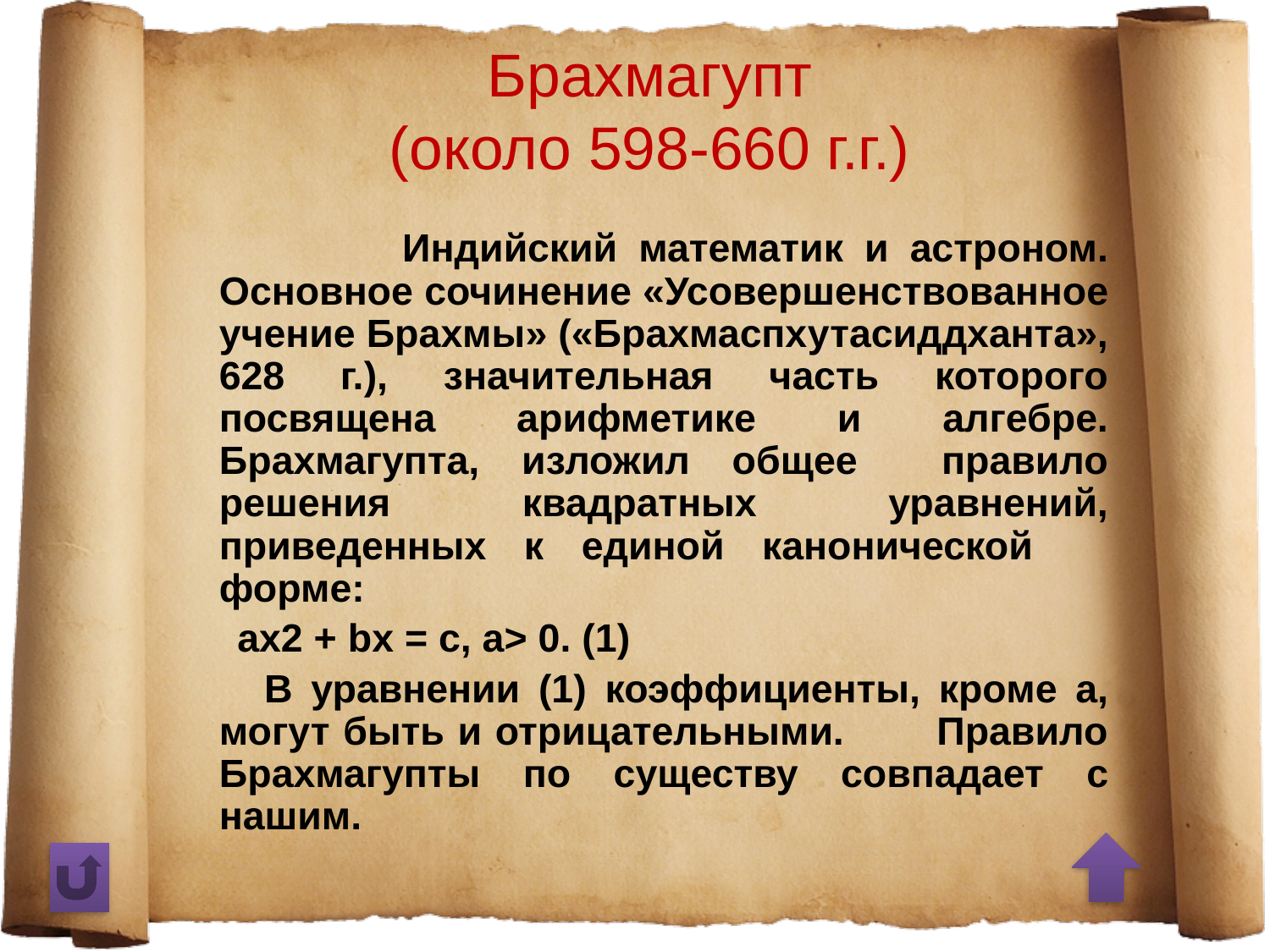

# Брахмагупт (около 598-660 г.г.)
            Индийский математик и астроном. Основное сочинение «Усовершенствованное учение Брахмы» («Брахмаспхутасиддханта», 628 г.), значительная часть которого посвящена арифметике и алгебре. Брахмагупта, изложил общее  правило решения квадратных уравнений, приведенных к единой канонической   форме:
      ax2 + bх = с, а> 0. (1)
     В уравнении (1) коэффициенты, кроме а, могут быть и отрицательными.       Правило Брахмагупты по существу совпадает с нашим.